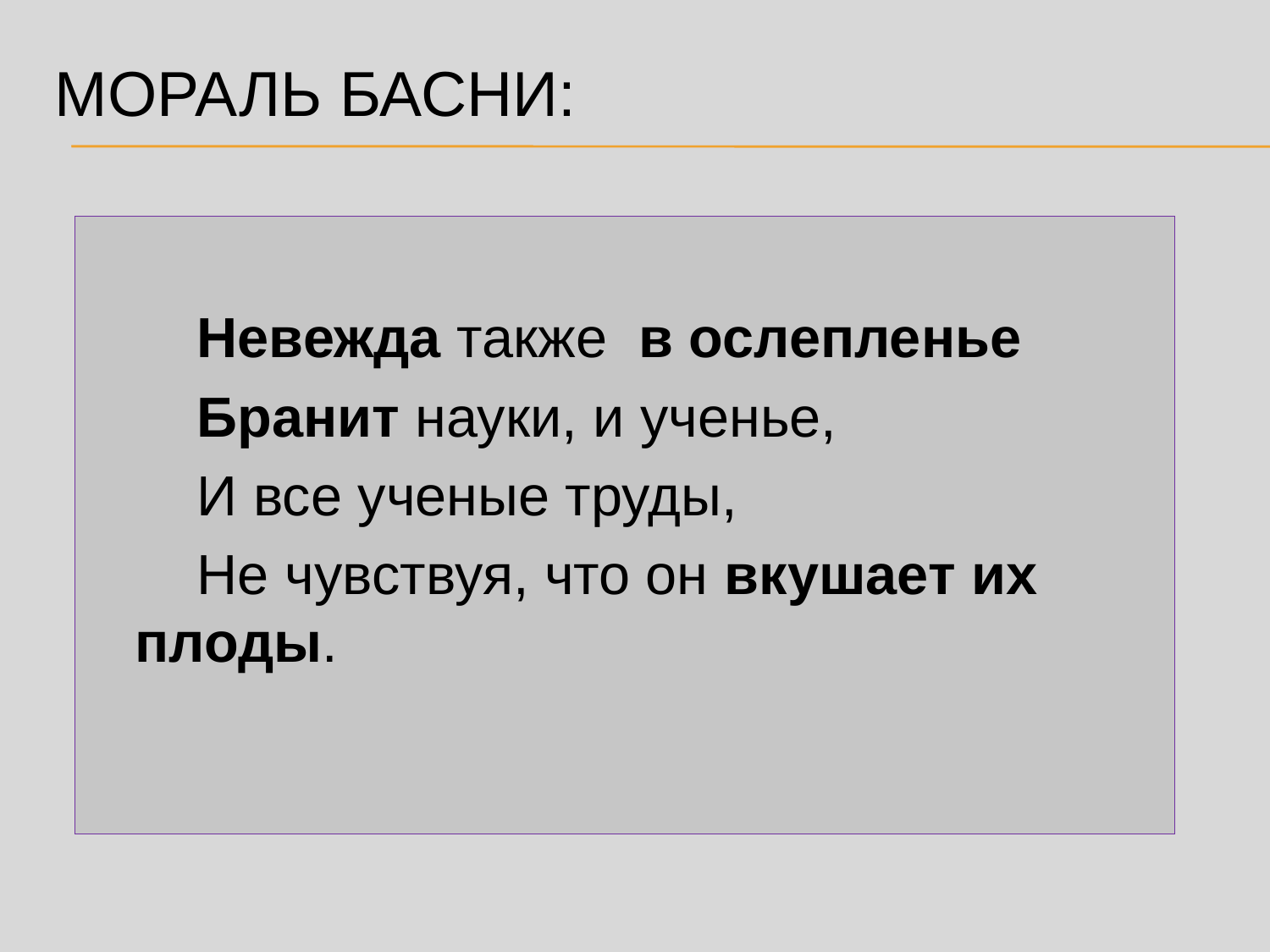

# Мораль басни:

       Невежда также  в ослепленье
       Бранит науки, и ученье,
       И все ученые труды,
       Не чувствуя, что он вкушает их плоды.